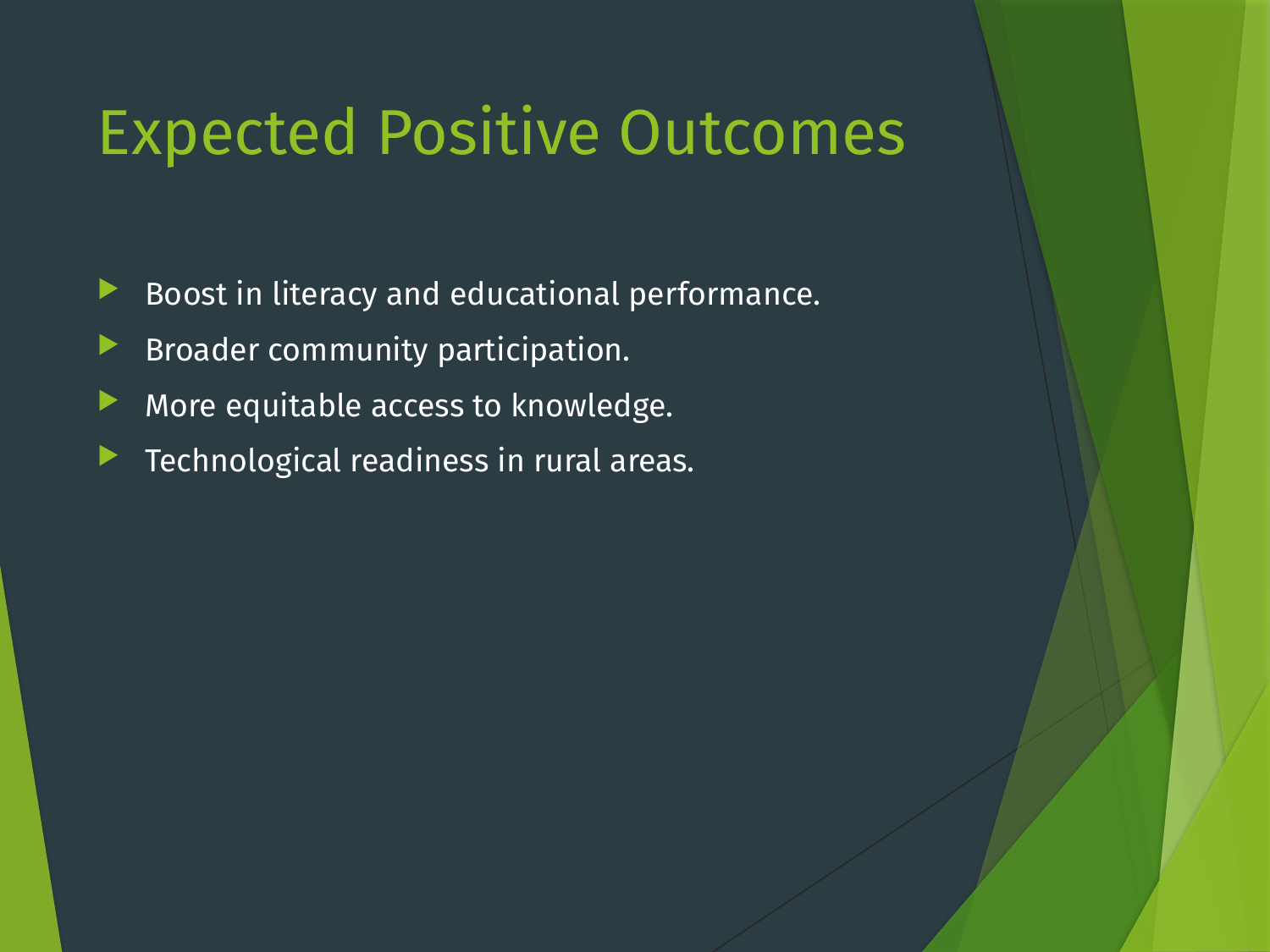

# Expected Positive Outcomes

Boost in literacy and educational performance.
Broader community participation.
More equitable access to knowledge.
Technological readiness in rural areas.